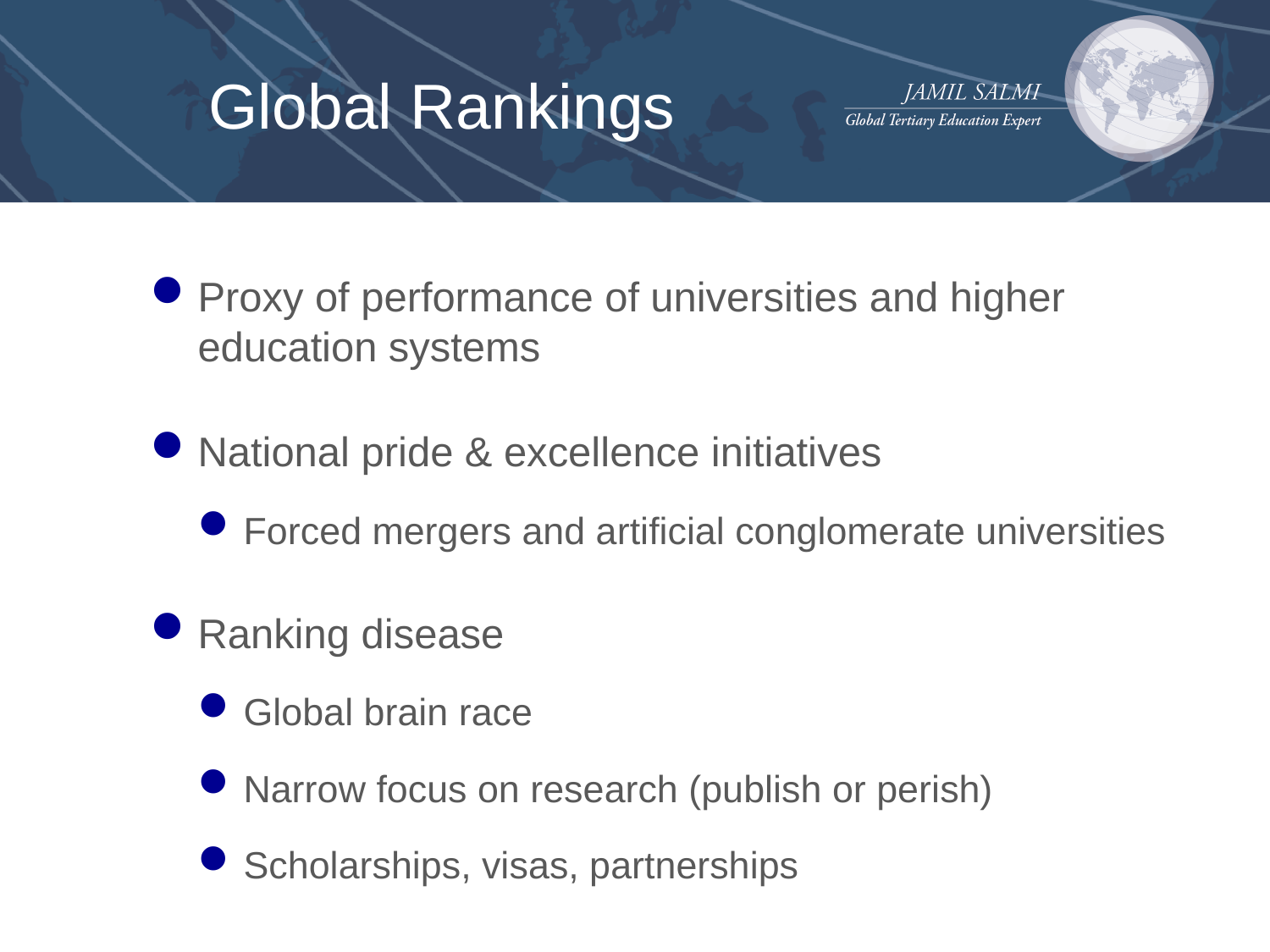

# Global Rankings
Proxy of performance of universities and higher education systems
National pride & excellence initiatives
Forced mergers and artificial conglomerate universities
Ranking disease
Global brain race
Narrow focus on research (publish or perish)
Scholarships, visas, partnerships